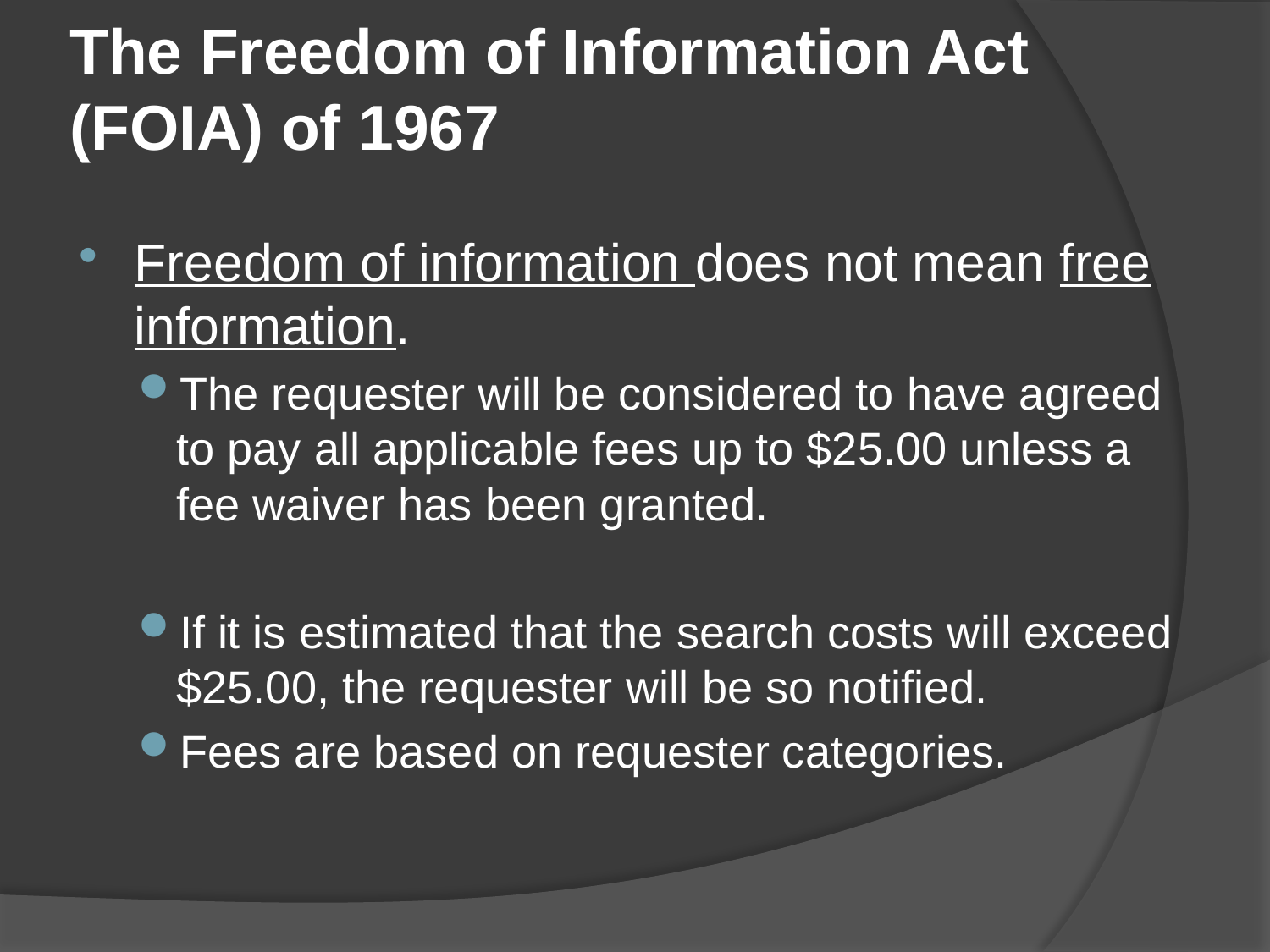

# The Freedom of Information Act (FOIA) of 1967
Freedom of information does not mean free information.
The requester will be considered to have agreed to pay all applicable fees up to $25.00 unless a fee waiver has been granted.

If it is estimated that the search costs will exceed $25.00, the requester will be so notified.
Fees are based on requester categories.